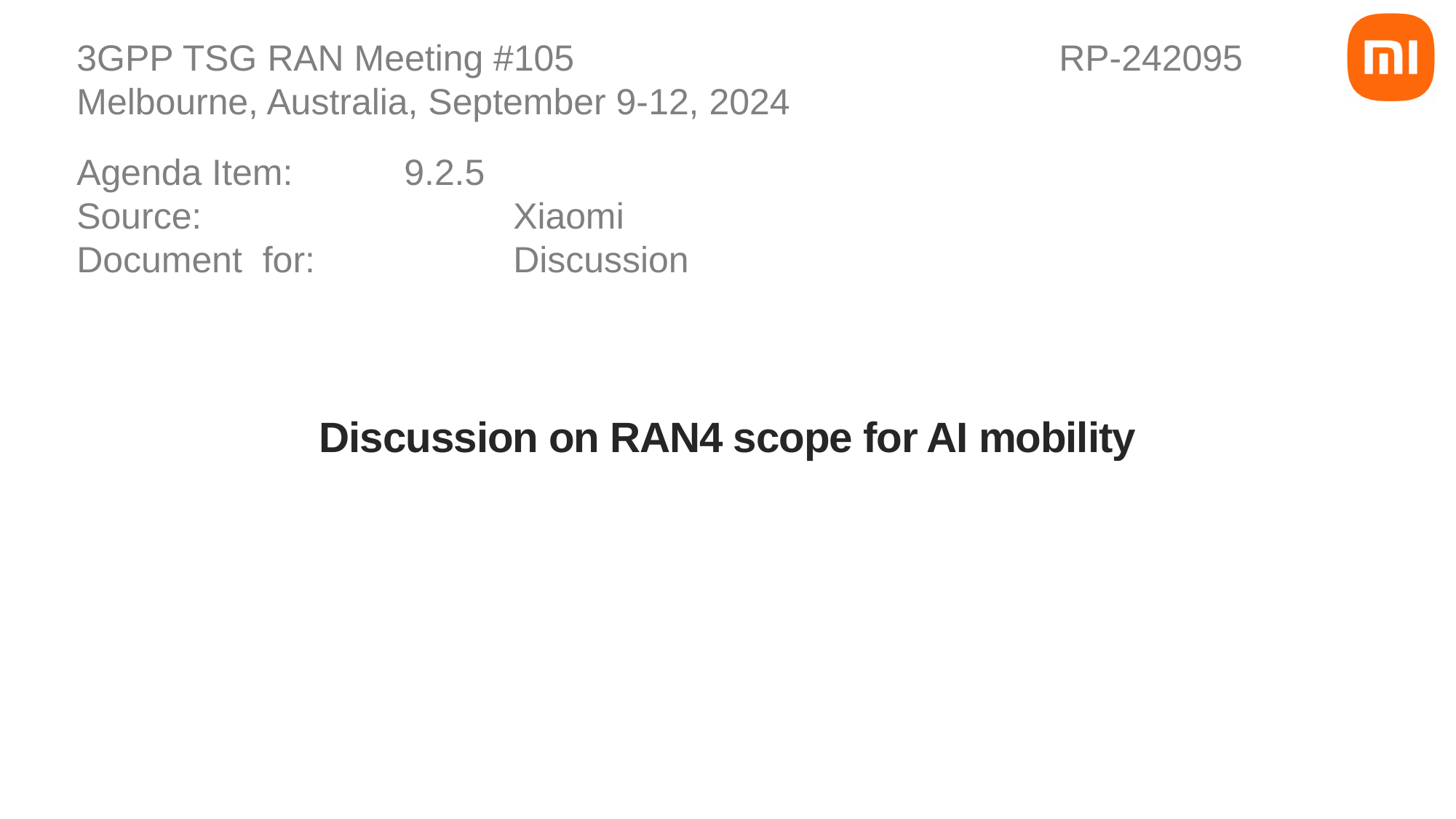

3GPP TSG RAN Meeting #105					RP-242095
Melbourne, Australia, September 9-12, 2024
Agenda Item:		9.2.5
Source:			Xiaomi
Document  for:		Discussion
# Discussion on RAN4 scope for AI mobility